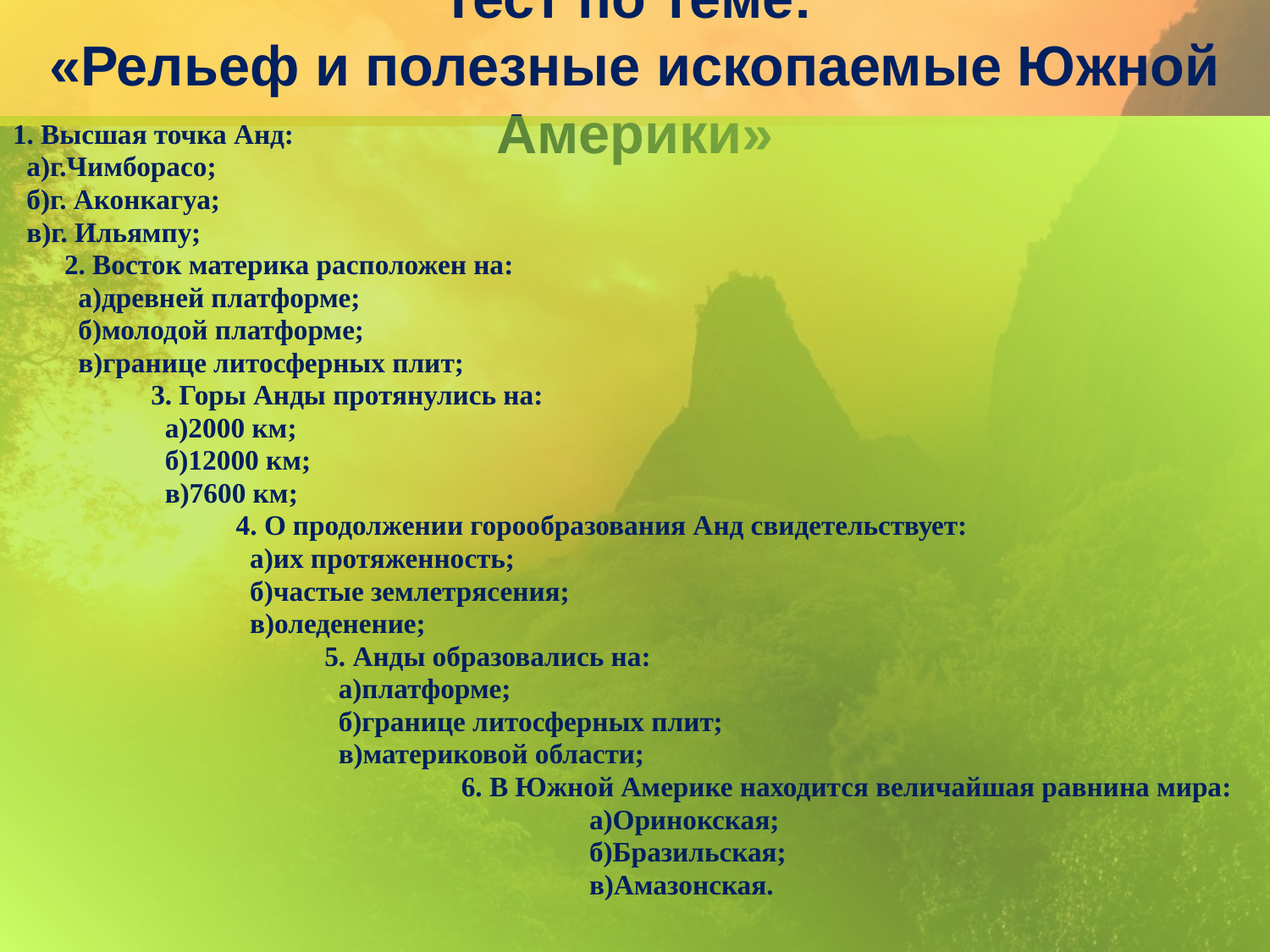

# Тест по теме: «Рельеф и полезные ископаемые Южной Америки»
1. Высшая точка Анд:
  а)г.Чимборасо;
  б)г. Аконкагуа;
  в)г. Ильямпу;
2. Восток материка расположен на:
  а)древней платформе;
  б)молодой платформе;
  в)границе литосферных плит;
3. Горы Анды протянулись на:
  а)2000 км;
  б)12000 км;
  в)7600 км;
4. О продолжении горообразования Анд свидетельствует:
  а)их протяженность;
  б)частые землетрясения;
  в)оледенение;
5. Анды образовались на:
  а)платформе;
  б)границе литосферных плит;
  в)материковой области;
6. В Южной Америке находится величайшая равнина мира:
  а)Оринокская;
  б)Бразильская;
  в)Амазонская.